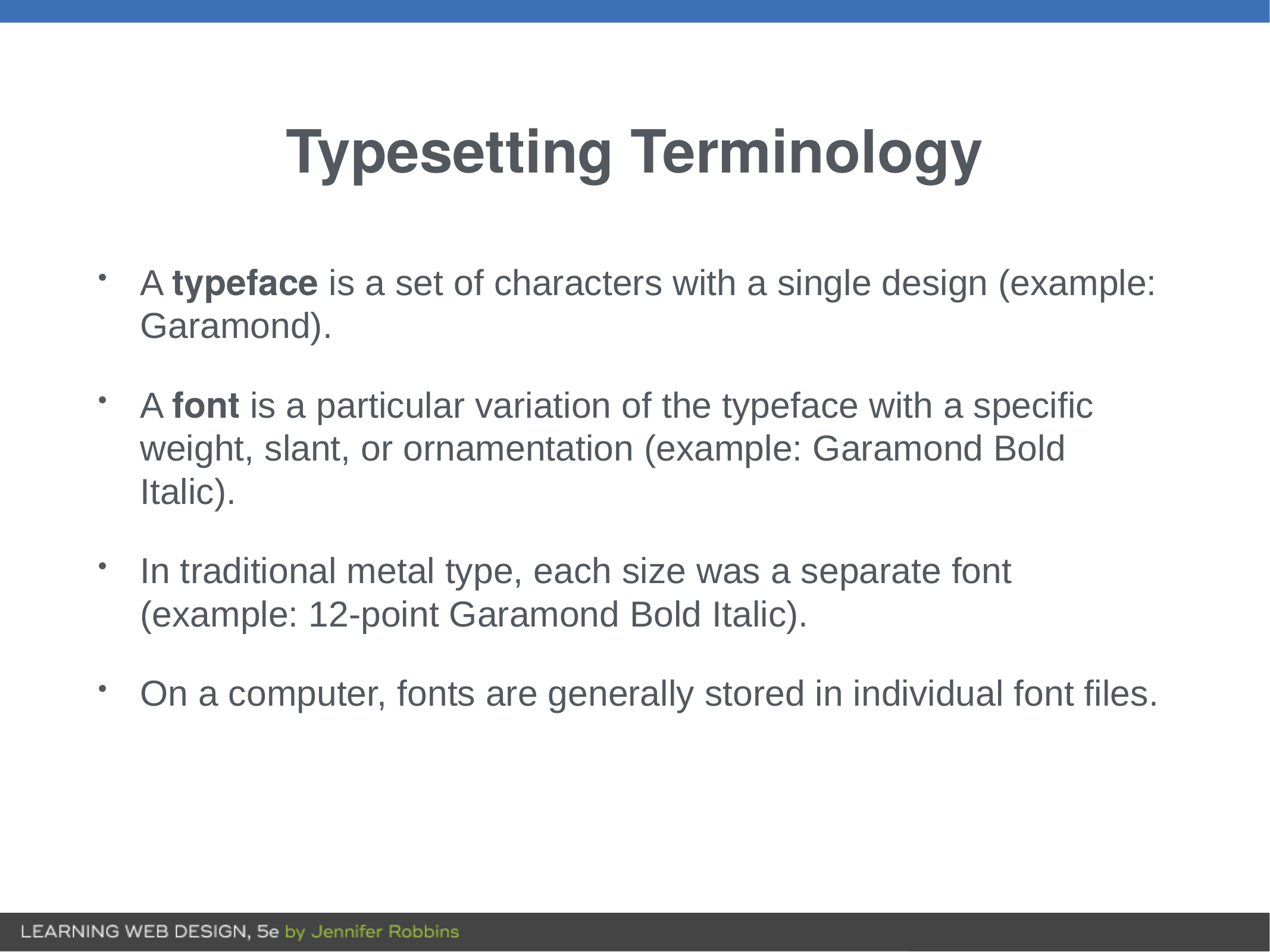

# Typesetting Terminology
A typeface is a set of characters with a single design (example: Garamond).
A font is a particular variation of the typeface with a specific weight, slant, or ornamentation (example: Garamond Bold Italic).
In traditional metal type, each size was a separate font (example: 12-point Garamond Bold Italic).
On a computer, fonts are generally stored in individual font files.